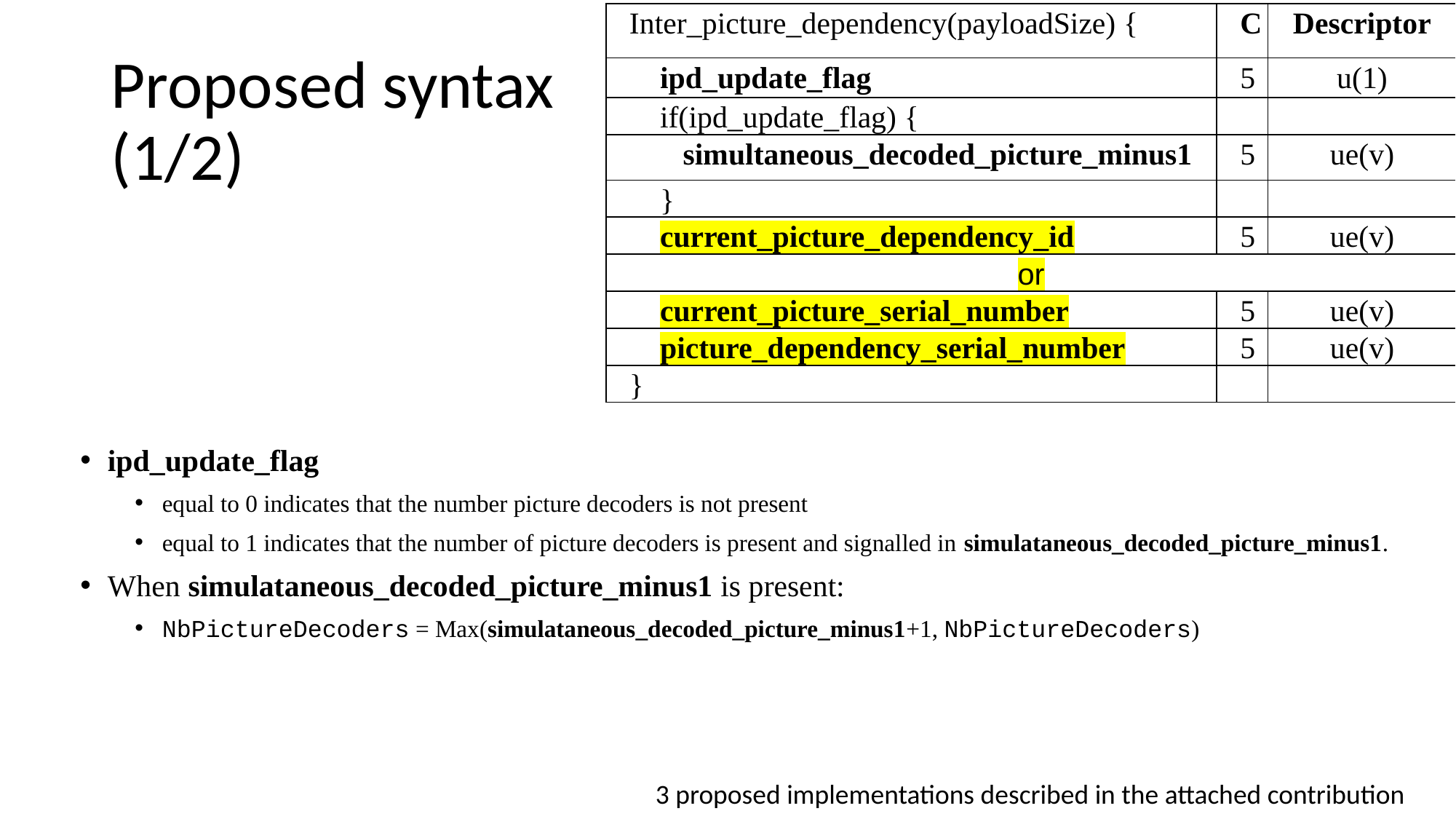

| Inter\_picture\_dependency(payloadSize) { | C | Descriptor |
| --- | --- | --- |
| ipd\_update\_flag | 5 | u(1) |
| if(ipd\_update\_flag) { |  |  |
| simultaneous\_decoded\_picture\_minus1 | 5 | ue(v) |
| } |  |  |
| current\_picture\_dependency\_id | 5 | ue(v) |
| or |  |  |
| current\_picture\_serial\_number | 5 | ue(v) |
| picture\_dependency\_serial\_number | 5 | ue(v) |
| } |  |  |
# Proposed syntax (1/2)
ipd_update_flag
equal to 0 indicates that the number picture decoders is not present
equal to 1 indicates that the number of picture decoders is present and signalled in simulataneous_decoded_picture_minus1.
When simulataneous_decoded_picture_minus1 is present:
NbPictureDecoders = Max(simulataneous_decoded_picture_minus1+1, NbPictureDecoders)
3 proposed implementations described in the attached contribution